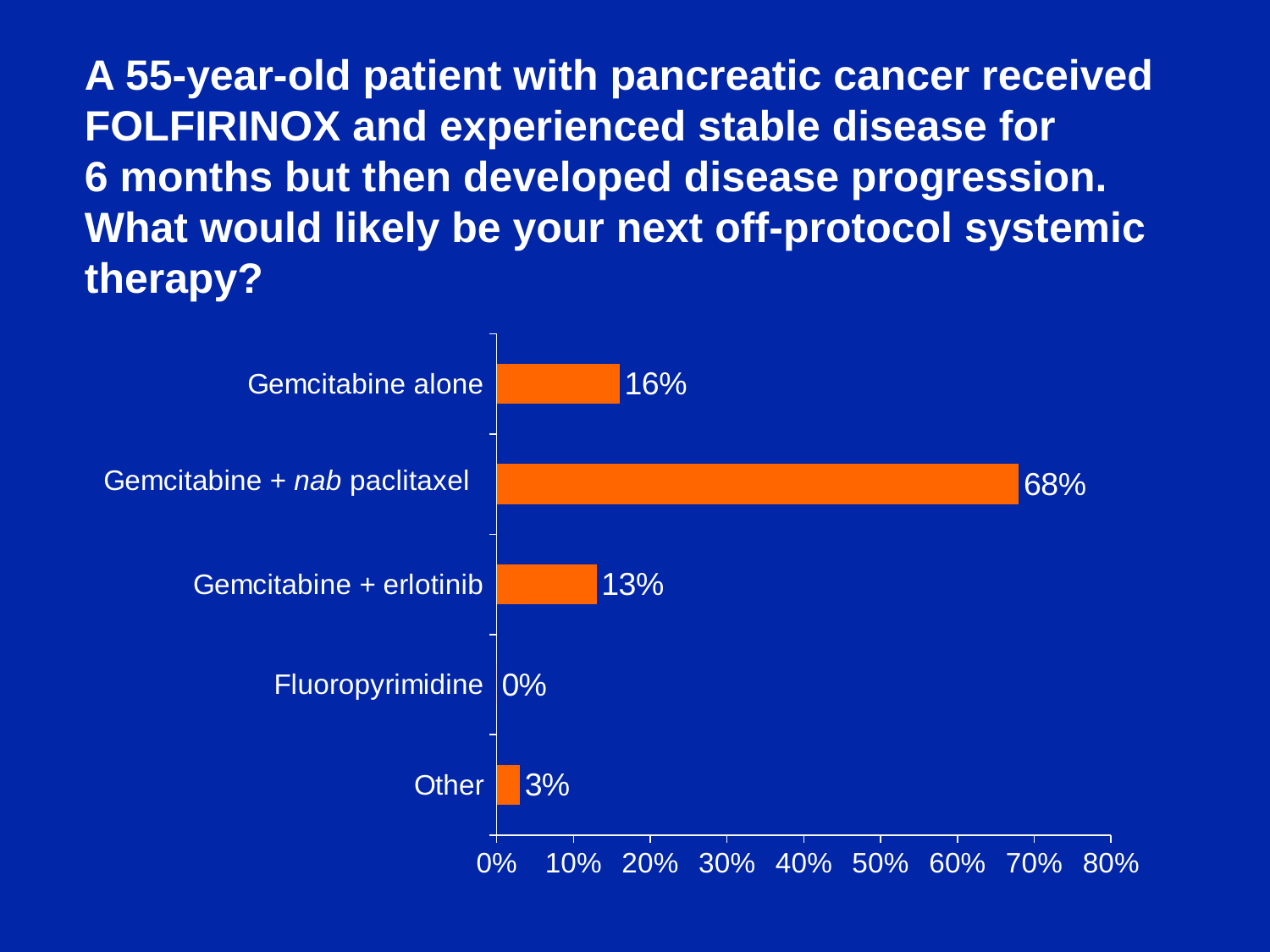

A 55-year-old patient with pancreatic cancer received FOLFIRINOX and experienced stable disease for
6 months but then developed disease progression.
What would likely be your next off-protocol systemic therapy?

### Chart

| Category | 0 |
|---|---|
| Other | 0.03 |
| Fluoropyrimidine | 0.0 |
| Gemcitabine + erlotinib | 0.13 |
|  | 0.68 |
| Gemcitabine alone | 0.16 |